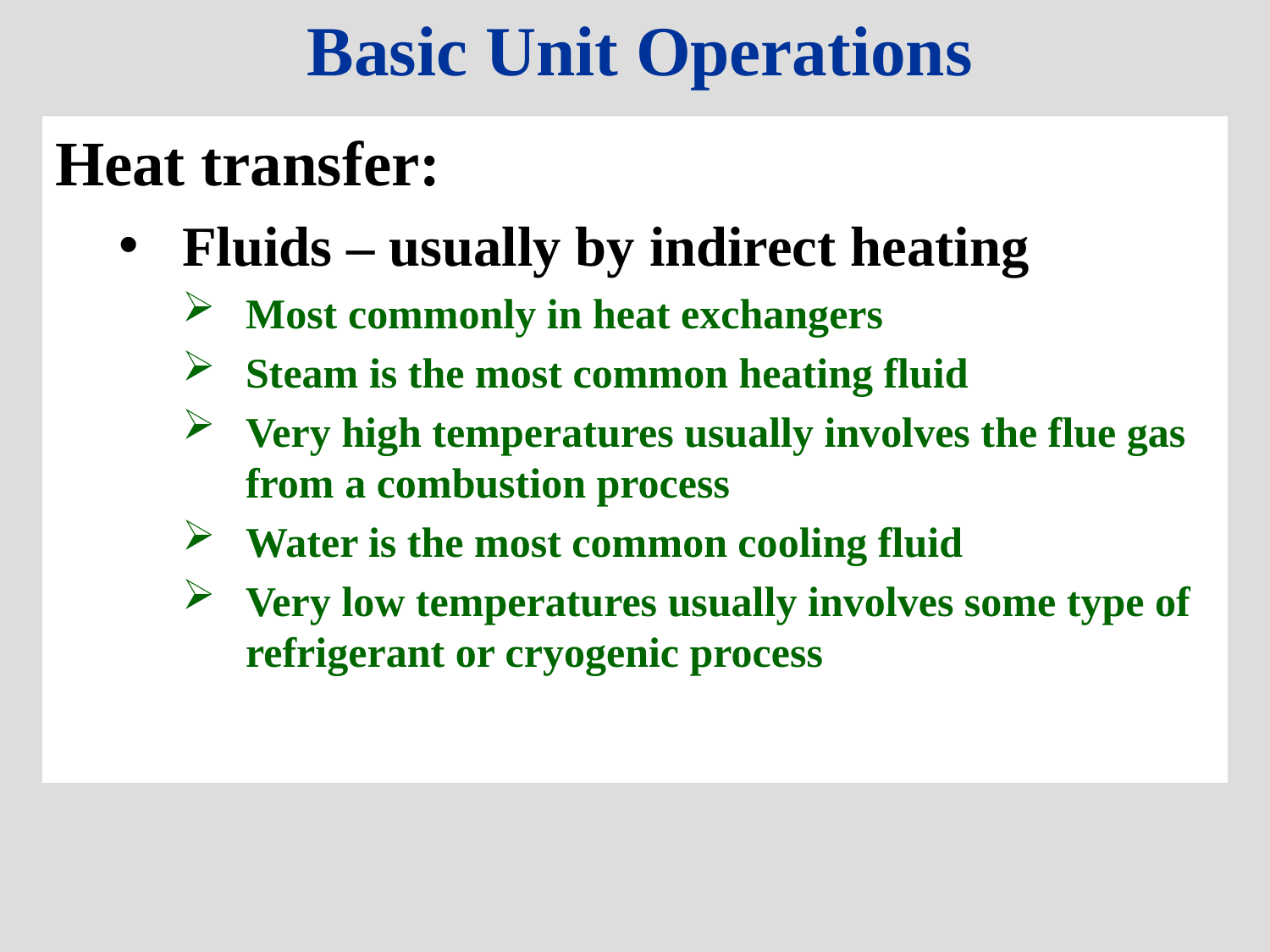

# Basic Unit Operations
Heat transfer:
Fluids – usually by indirect heating
Most commonly in heat exchangers
Steam is the most common heating fluid
Very high temperatures usually involves the flue gas from a combustion process
Water is the most common cooling fluid
Very low temperatures usually involves some type of refrigerant or cryogenic process